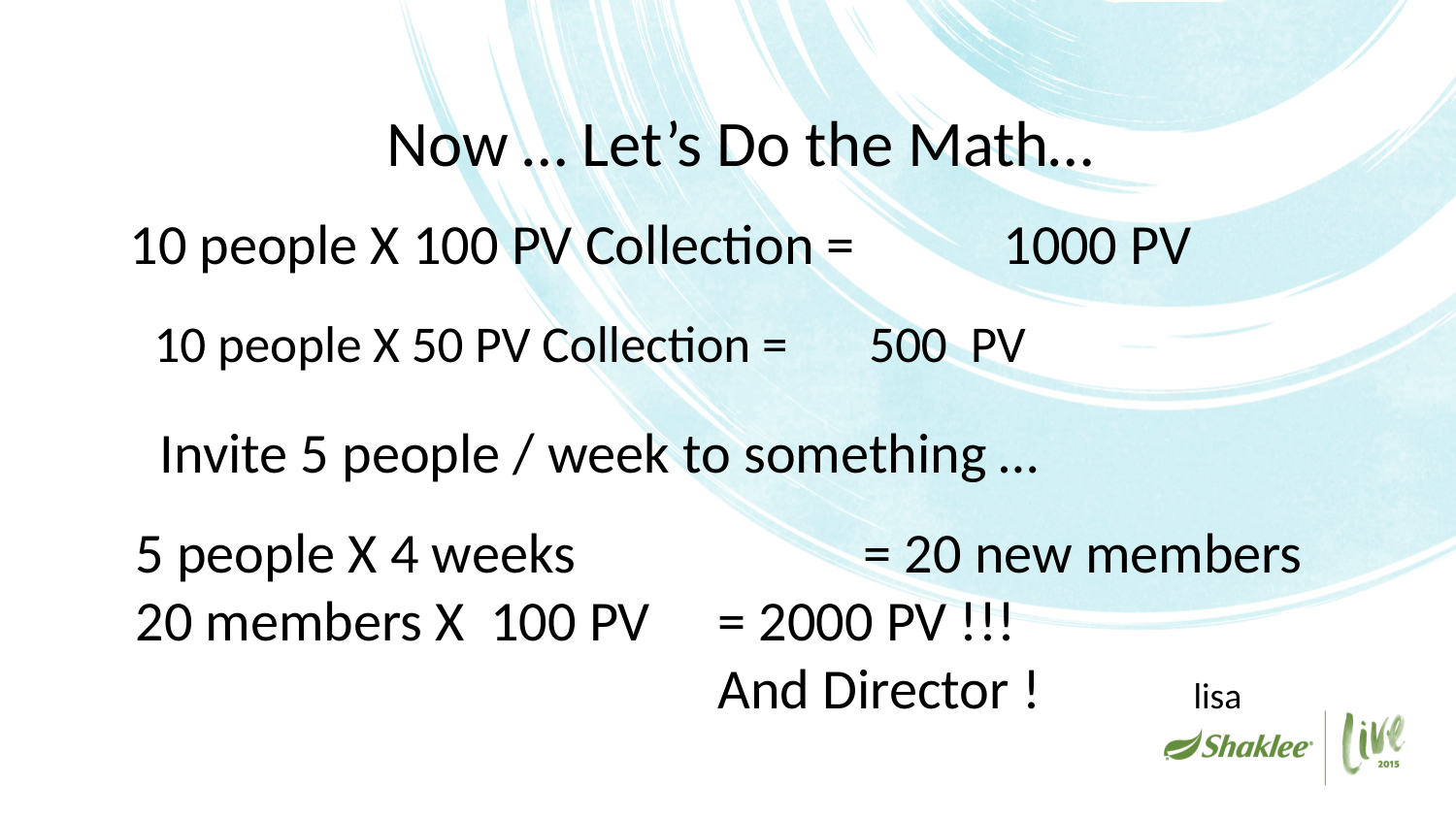

# Now … Let’s Do the Math…
10 people X 100 PV Collection = 	1000 PV
     10 people X 50 PV Collection =       500  PV

Invite 5 people / week to something …

5 people X 4 weeks 		= 20 new members
20 members X  100 PV 	= 2000 PV !!!   						And Director !  	   lisa